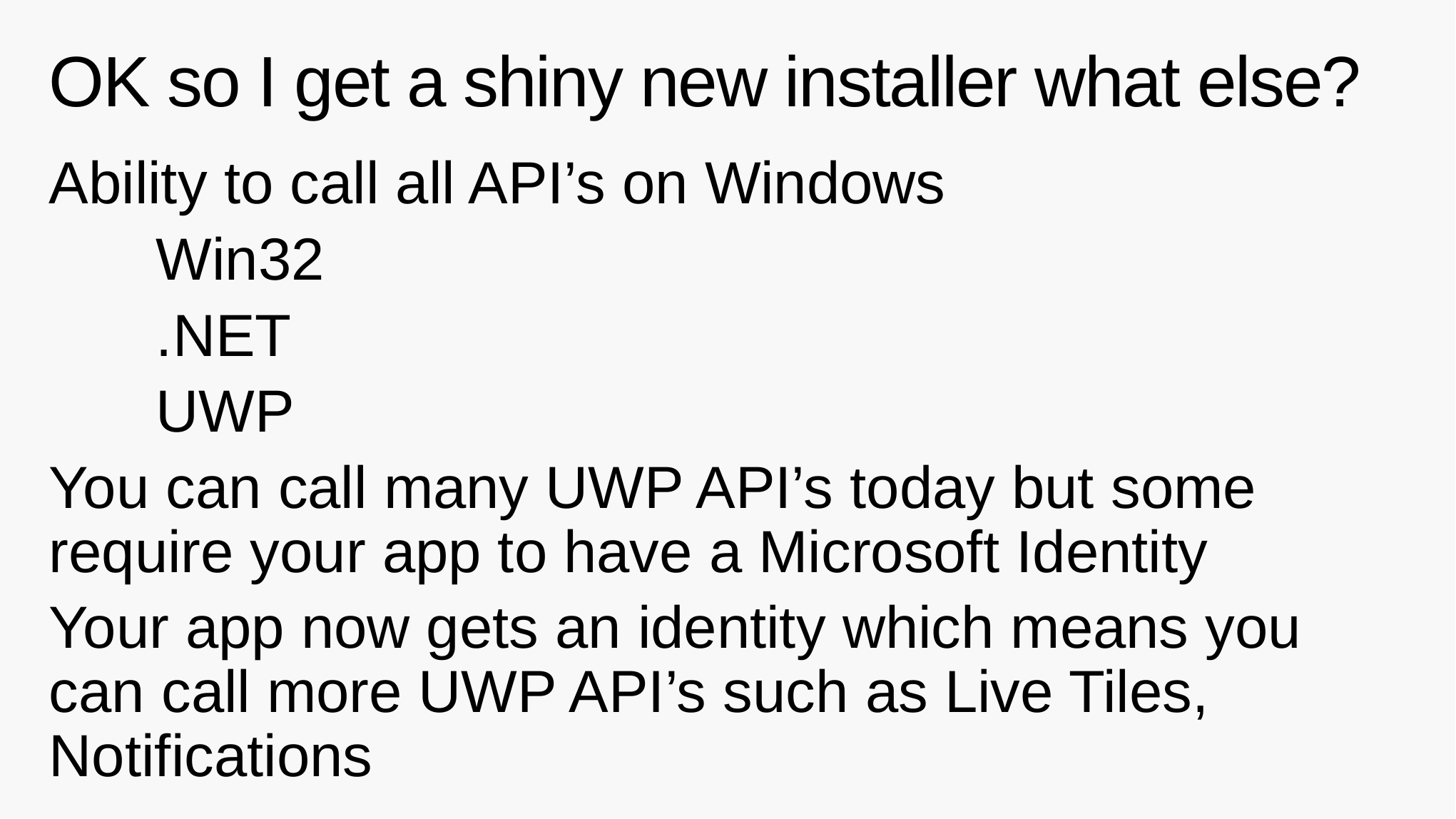

# OK so I get a shiny new installer what else?
Ability to call all API’s on Windows
	Win32
	.NET
	UWP
You can call many UWP API’s today but some require your app to have a Microsoft Identity
Your app now gets an identity which means you can call more UWP API’s such as Live Tiles, Notifications